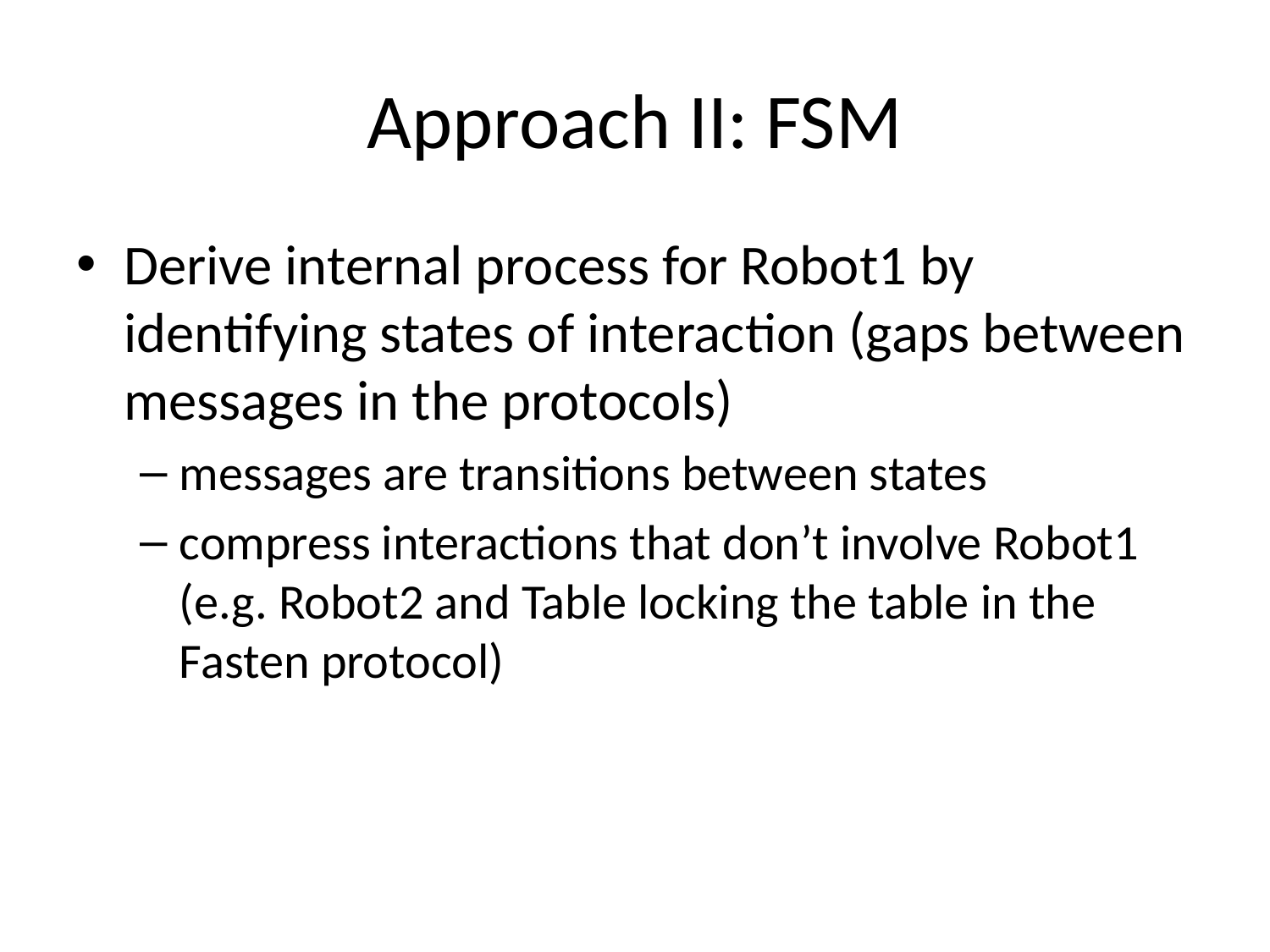

# Approach II: FSM
Derive internal process for Robot1 by identifying states of interaction (gaps between messages in the protocols)
messages are transitions between states
compress interactions that don’t involve Robot1 (e.g. Robot2 and Table locking the table in the Fasten protocol)